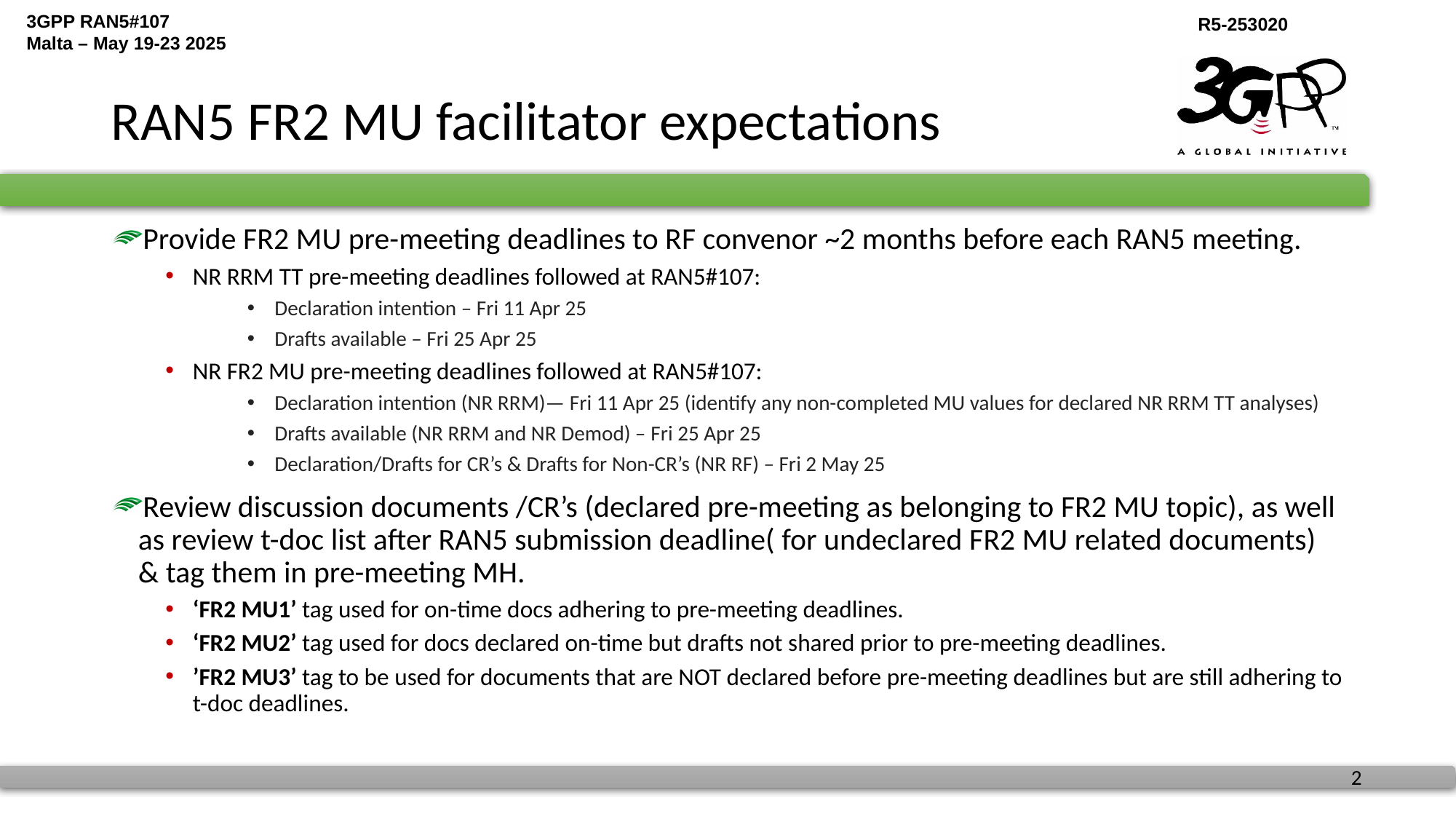

# RAN5 FR2 MU facilitator expectations
Provide FR2 MU pre-meeting deadlines to RF convenor ~2 months before each RAN5 meeting.
NR RRM TT pre-meeting deadlines followed at RAN5#107:
Declaration intention – Fri 11 Apr 25
Drafts available – Fri 25 Apr 25
NR FR2 MU pre-meeting deadlines followed at RAN5#107:
Declaration intention (NR RRM)— Fri 11 Apr 25 (identify any non-completed MU values for declared NR RRM TT analyses)
Drafts available (NR RRM and NR Demod) – Fri 25 Apr 25
Declaration/Drafts for CR’s & Drafts for Non-CR’s (NR RF) – Fri 2 May 25
Review discussion documents /CR’s (declared pre-meeting as belonging to FR2 MU topic), as well as review t-doc list after RAN5 submission deadline( for undeclared FR2 MU related documents)  & tag them in pre-meeting MH.
‘FR2 MU1’ tag used for on-time docs adhering to pre-meeting deadlines.
‘FR2 MU2’ tag used for docs declared on-time but drafts not shared prior to pre-meeting deadlines.
’FR2 MU3’ tag to be used for documents that are NOT declared before pre-meeting deadlines but are still adhering to t-doc deadlines.